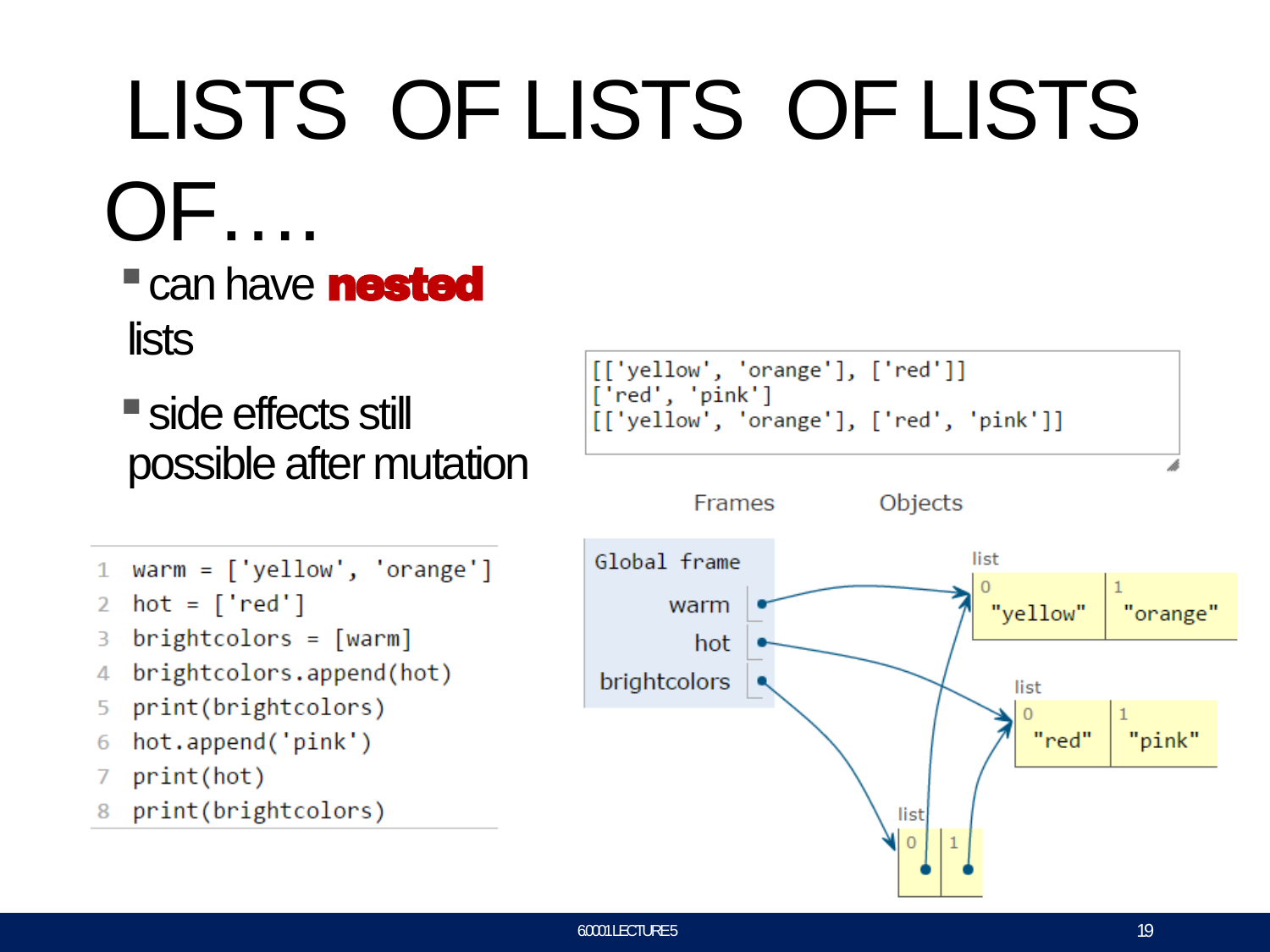

# LISTS  OF LISTS  OF LISTS  OF….
can have nested lists
side effects still  possible after mutation

19
6.0001 LECTURE 5